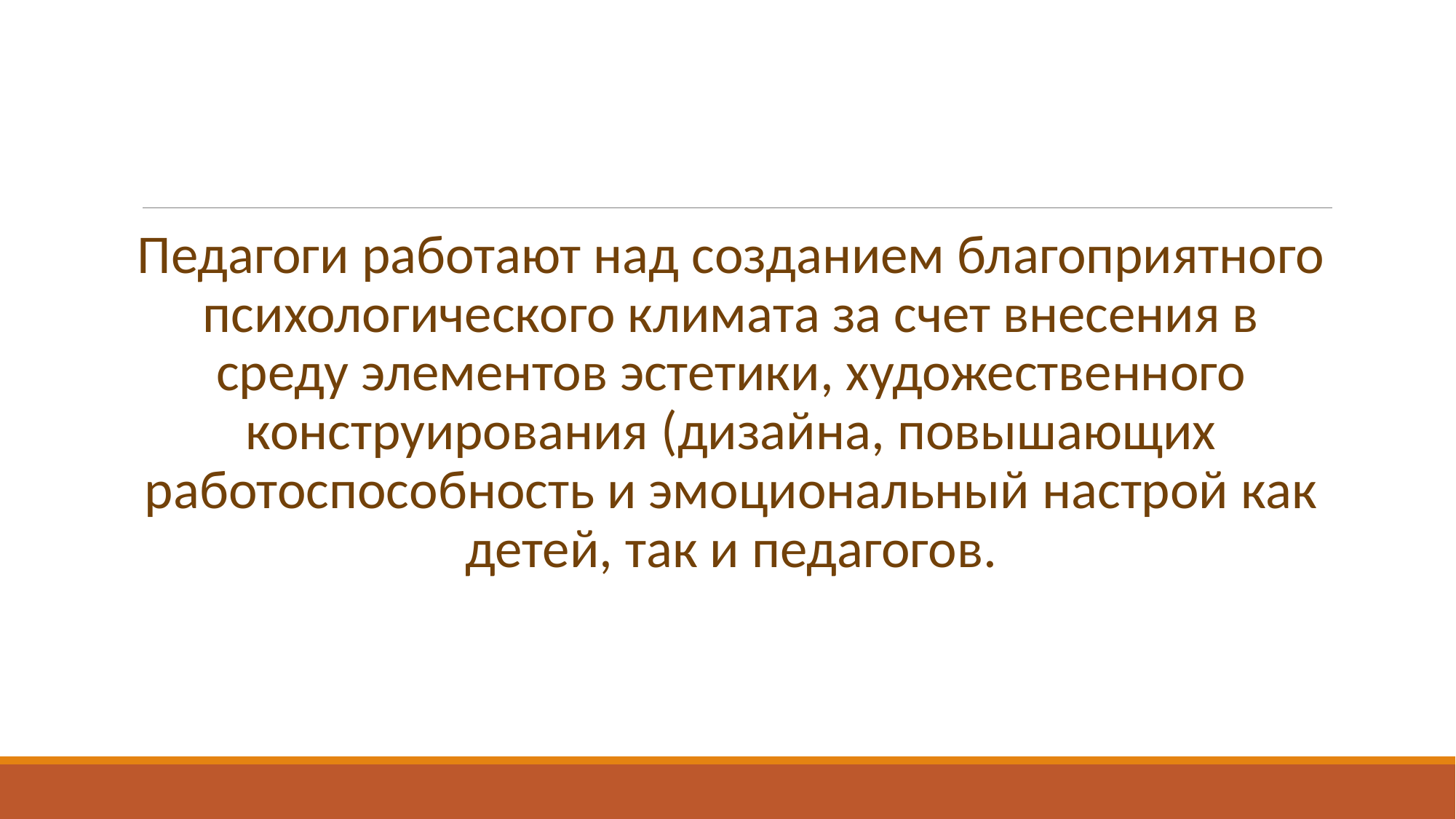

Педагоги работают над созданием благоприятного психологического климата за счет внесения в среду элементов эстетики, художественного конструирования (дизайна, повышающих работоспособность и эмоциональный настрой как детей, так и педагогов.